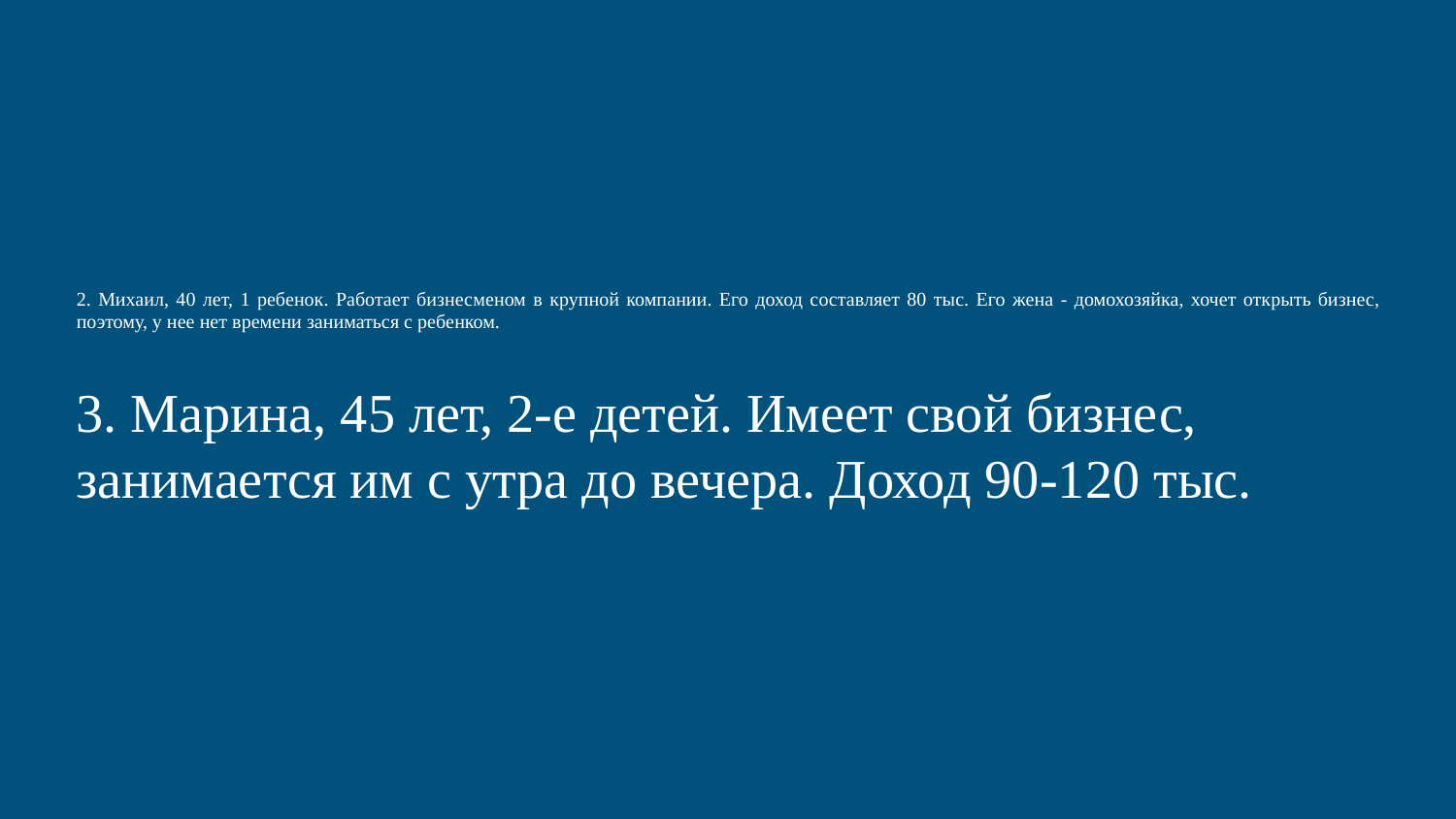

# 2. Михаил, 40 лет, 1 ребенок. Работает бизнесменом в крупной компании. Его доход составляет 80 тыс. Его жена - домохозяйка, хочет открыть бизнес, поэтому, у нее нет времени заниматься с ребенком.
3. Марина, 45 лет, 2-е детей. Имеет свой бизнес, занимается им с утра до вечера. Доход 90-120 тыс.